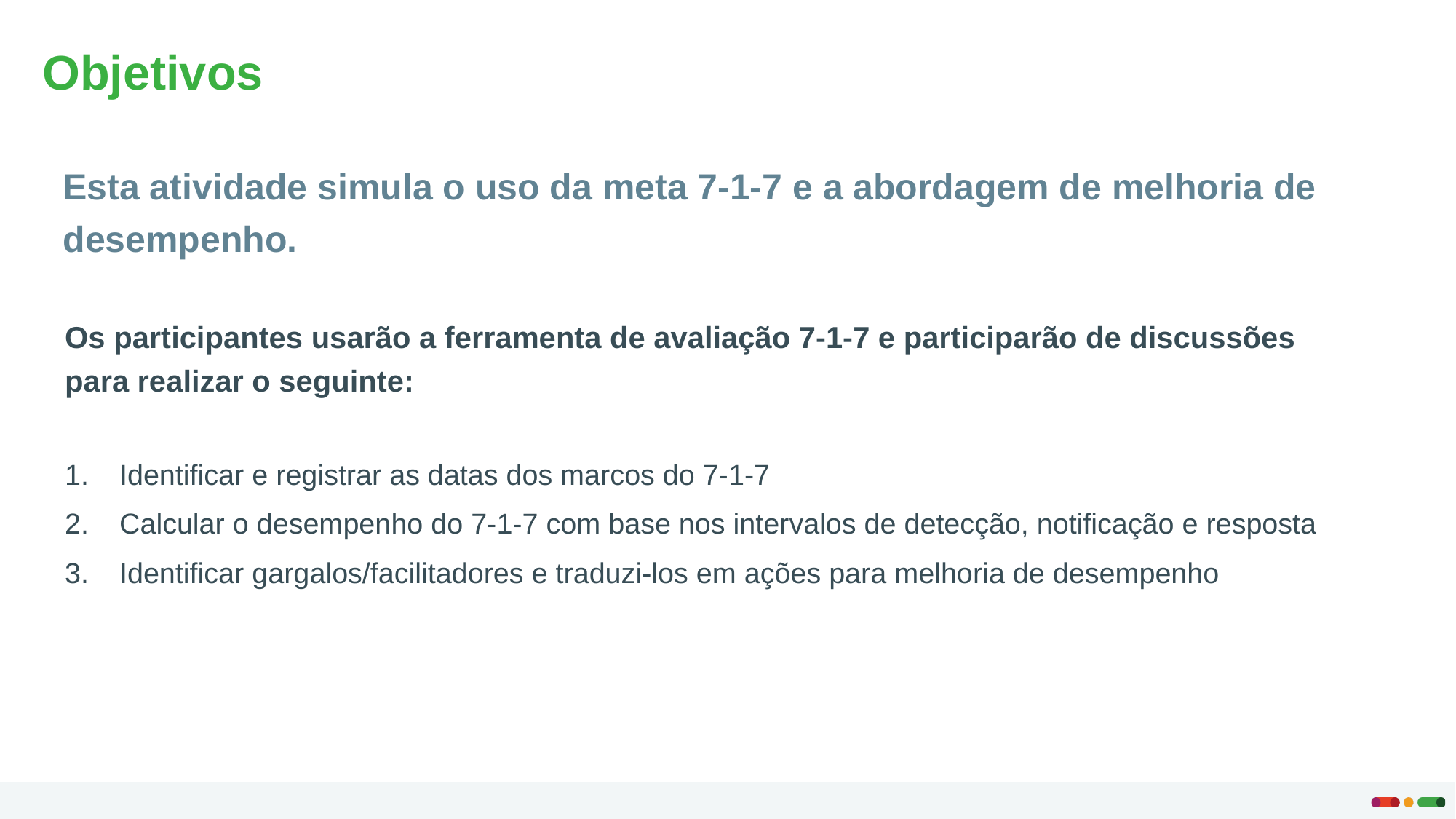

Objetivos
Esta atividade simula o uso da meta 7-1-7 e a abordagem de melhoria de desempenho.
Os participantes usarão a ferramenta de avaliação 7-1-7 e participarão de discussões para realizar o seguinte:
Identificar e registrar as datas dos marcos do 7-1-7
Calcular o desempenho do 7-1-7 com base nos intervalos de detecção, notificação e resposta
Identificar gargalos/facilitadores e traduzi-los em ações para melhoria de desempenho